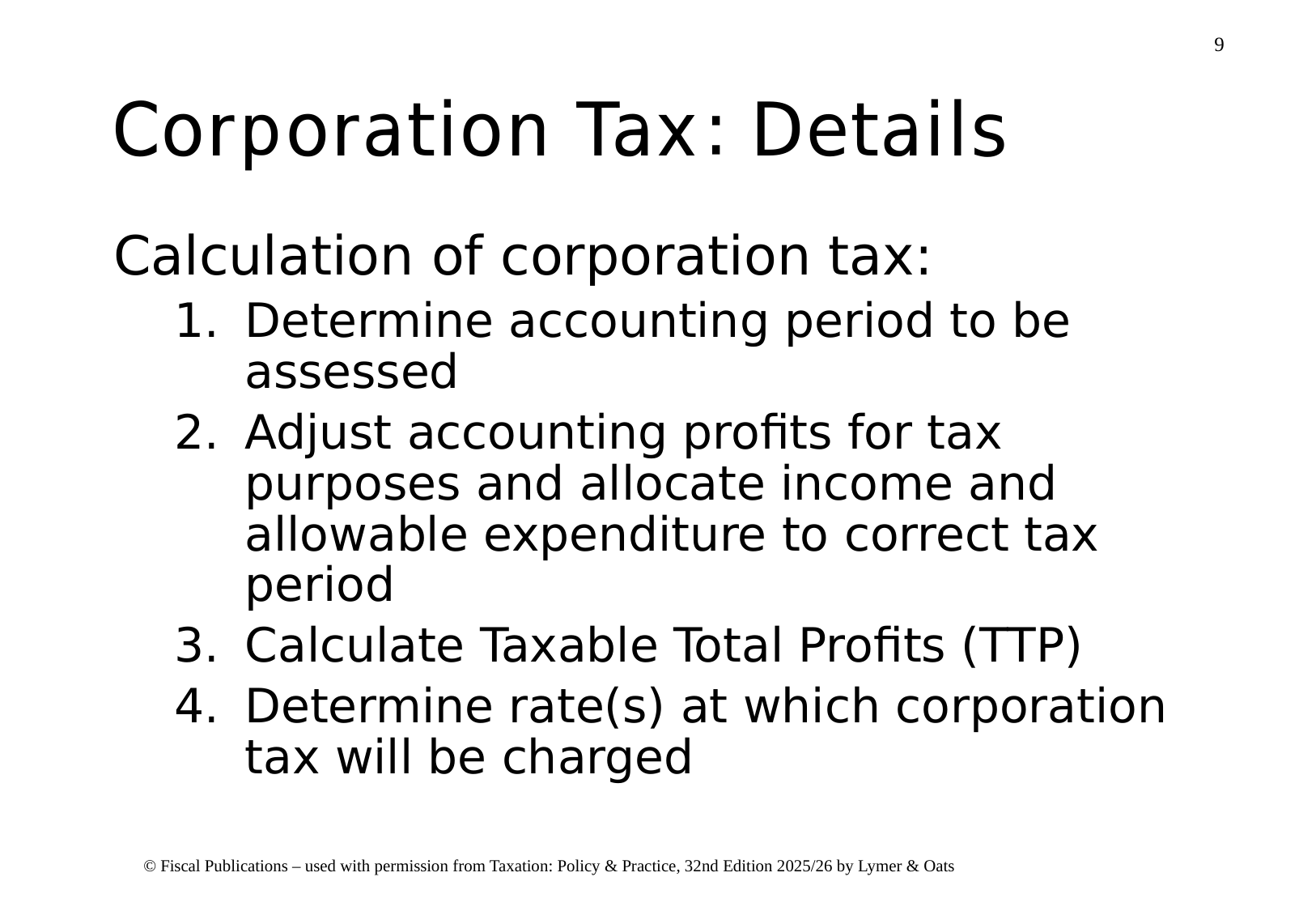

# Corporation Tax: Details
Calculation of corporation tax:
Determine accounting period to be assessed
Adjust accounting profits for tax purposes and allocate income and allowable expenditure to correct tax period
Calculate Taxable Total Profits (TTP)
Determine rate(s) at which corporation tax will be charged